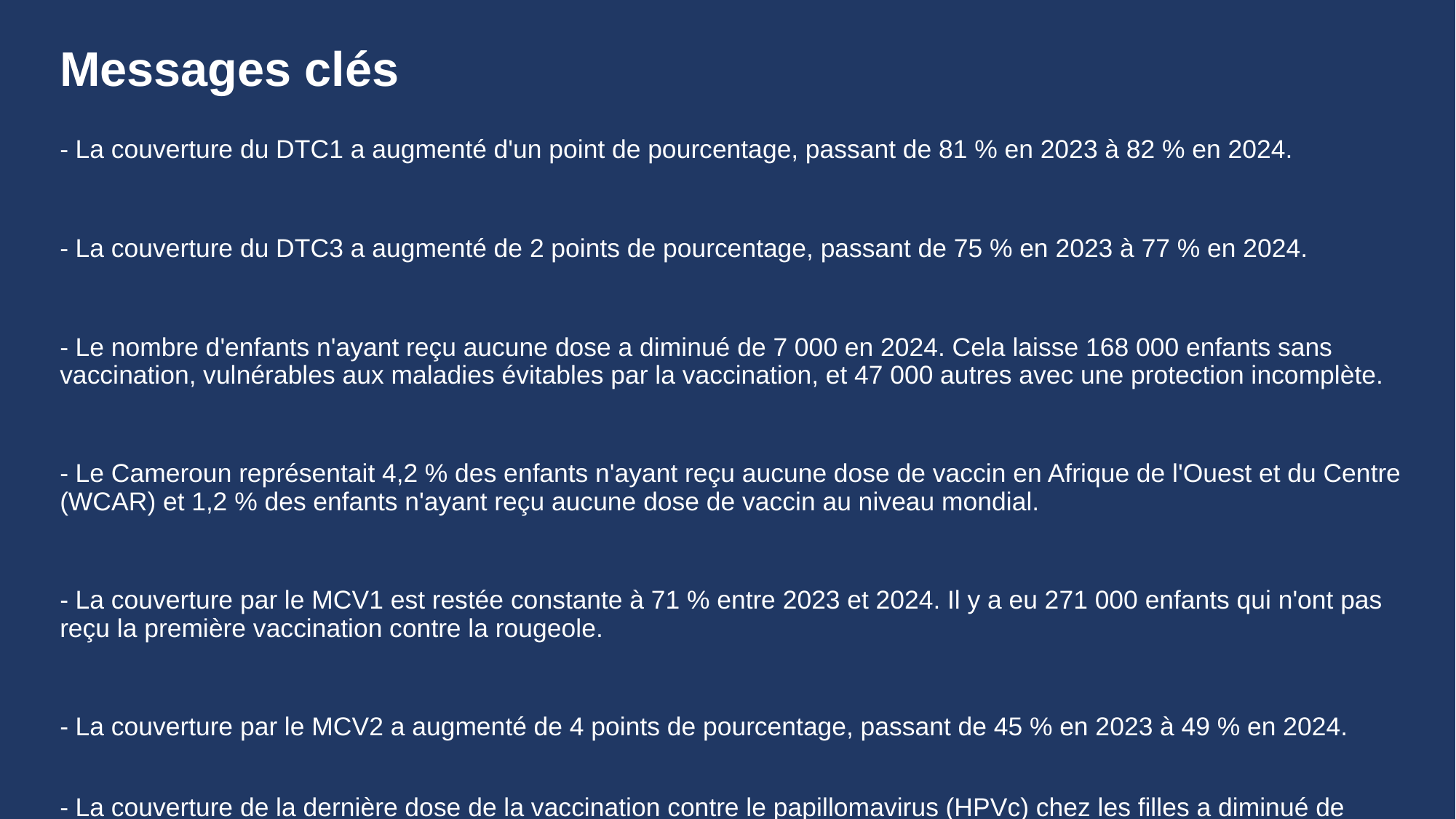

# Messages clés
- La couverture du DTC1 a augmenté d'un point de pourcentage, passant de 81 % en 2023 à 82 % en 2024.

- La couverture du DTC3 a augmenté de 2 points de pourcentage, passant de 75 % en 2023 à 77 % en 2024.

- Le nombre d'enfants n'ayant reçu aucune dose a diminué de 7 000 en 2024. Cela laisse 168 000 enfants sans vaccination, vulnérables aux maladies évitables par la vaccination, et 47 000 autres avec une protection incomplète.

- Le Cameroun représentait 4,2 % des enfants n'ayant reçu aucune dose de vaccin en Afrique de l'Ouest et du Centre (WCAR) et 1,2 % des enfants n'ayant reçu aucune dose de vaccin au niveau mondial.

- La couverture par le MCV1 est restée constante à 71 % entre 2023 et 2024. Il y a eu 271 000 enfants qui n'ont pas reçu la première vaccination contre la rougeole.

- La couverture par le MCV2 a augmenté de 4 points de pourcentage, passant de 45 % en 2023 à 49 % en 2024.

- La couverture de la dernière dose de la vaccination contre le papillomavirus (HPVc) chez les filles a diminué de 68% à 36% en 2024.